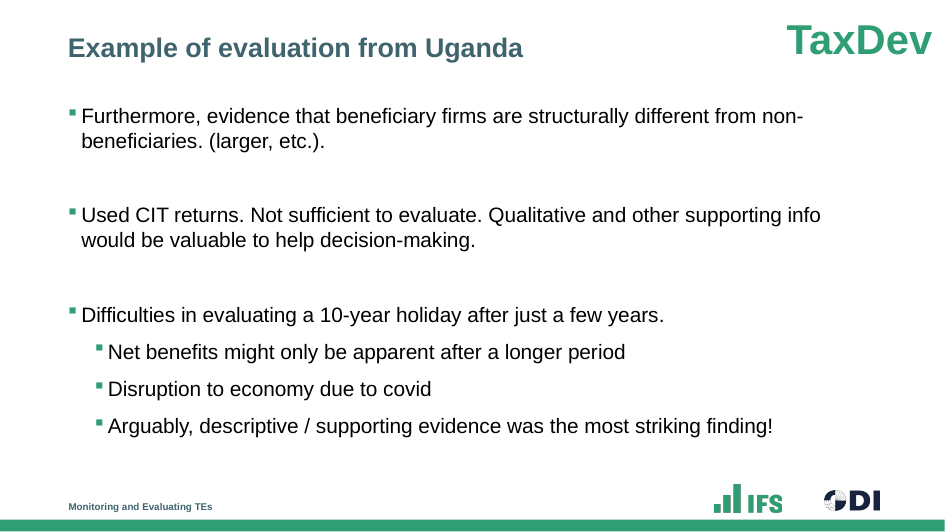

# Example of evaluation from Uganda
Furthermore, evidence that beneficiary firms are structurally different from non-beneficiaries. (larger, etc.).

Used CIT returns. Not sufficient to evaluate. Qualitative and other supporting info would be valuable to help decision-making.

Difficulties in evaluating a 10-year holiday after just a few years.
Net benefits might only be apparent after a longer period
Disruption to economy due to covid
Arguably, descriptive / supporting evidence was the most striking finding!
Monitoring and Evaluating TEs